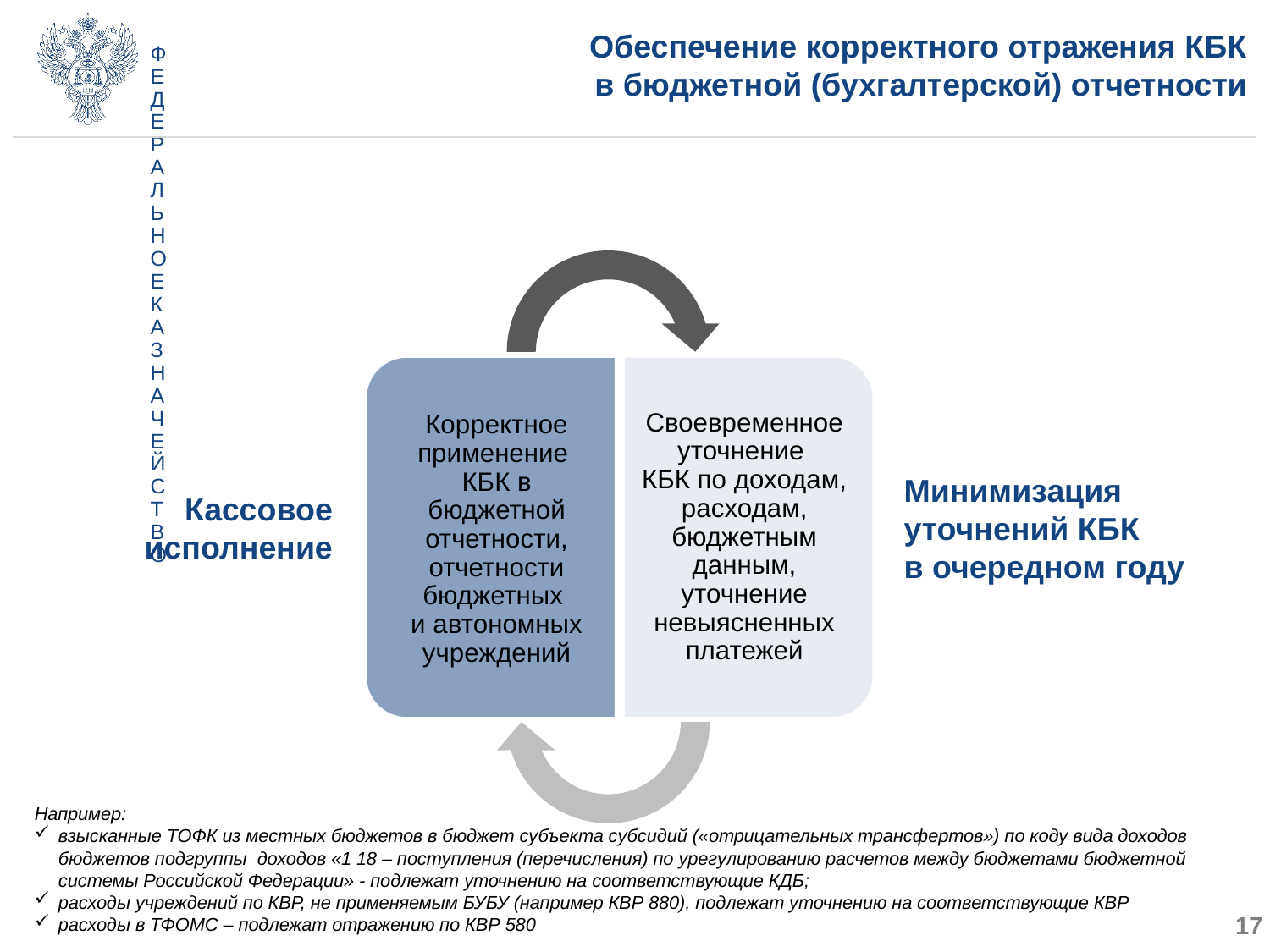

# Обеспечение корректного отражения КБК в бюджетной (бухгалтерской) отчетности
Корректное применение
КБК в бюджетной отчетности, отчетности бюджетных
и автономных учреждений
Своевременное уточнение
КБК по доходам, расходам, бюджетным данным, уточнение невыясненных платежей
Минимизация уточнений КБК
в очередном году
Кассовое исполнение
Например:
взысканные ТОФК из местных бюджетов в бюджет субъекта субсидий («отрицательных трансфертов») по коду вида доходов бюджетов подгруппы  доходов «1 18 – поступления (перечисления) по урегулированию расчетов между бюджетами бюджетной системы Российской Федерации» - подлежат уточнению на соответствующие КДБ;
расходы учреждений по КВР, не применяемым БУБУ (например КВР 880), подлежат уточнению на соответствующие КВР
расходы в ТФОМС – подлежат отражению по КВР 580
17